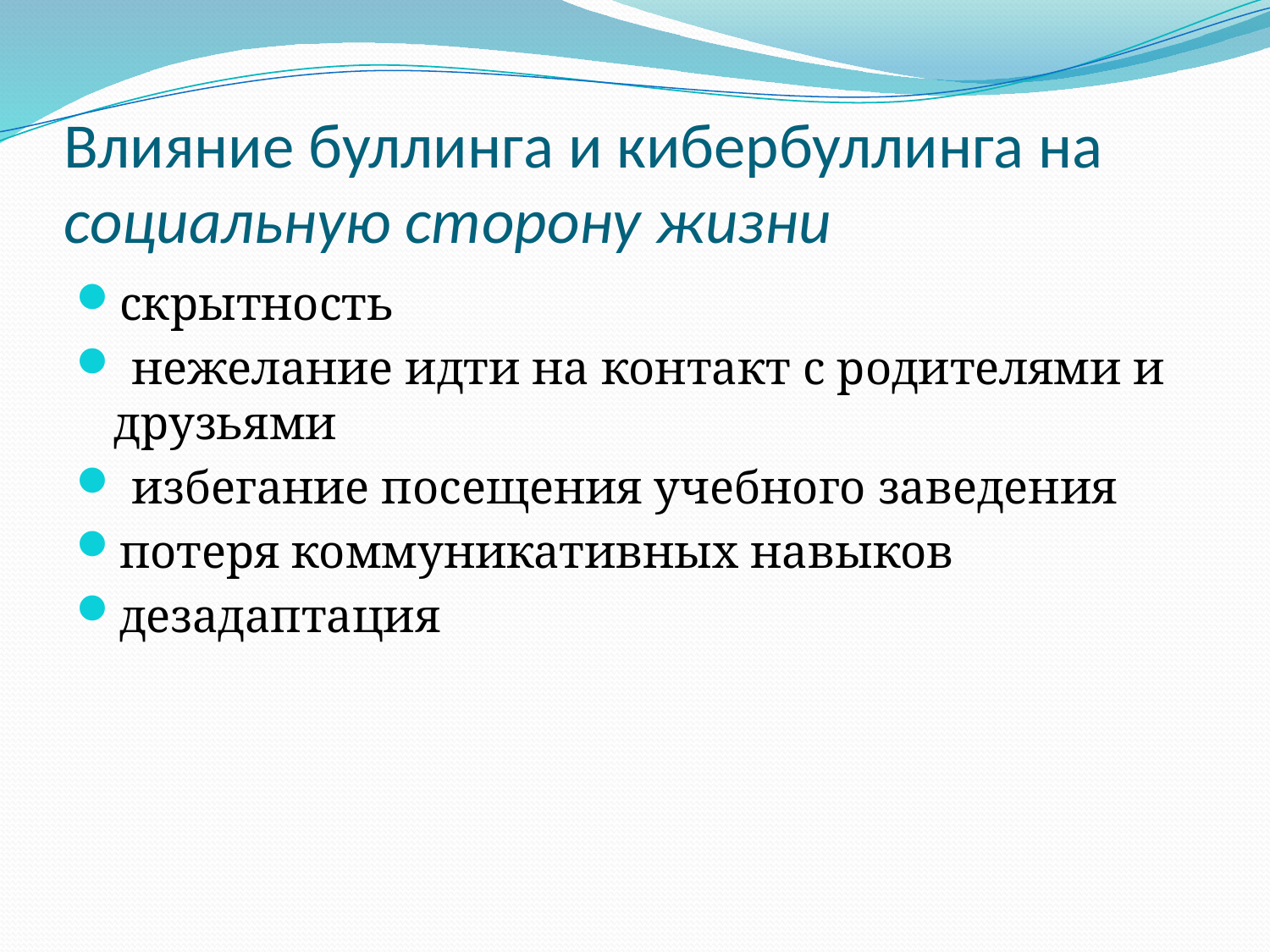

# Влияние буллинга и кибербуллинга на социальную сторону жизни
скрытность
 нежелание идти на контакт с родителями и друзьями
 избегание посещения учебного заведения
потеря коммуникативных навыков
дезадаптация